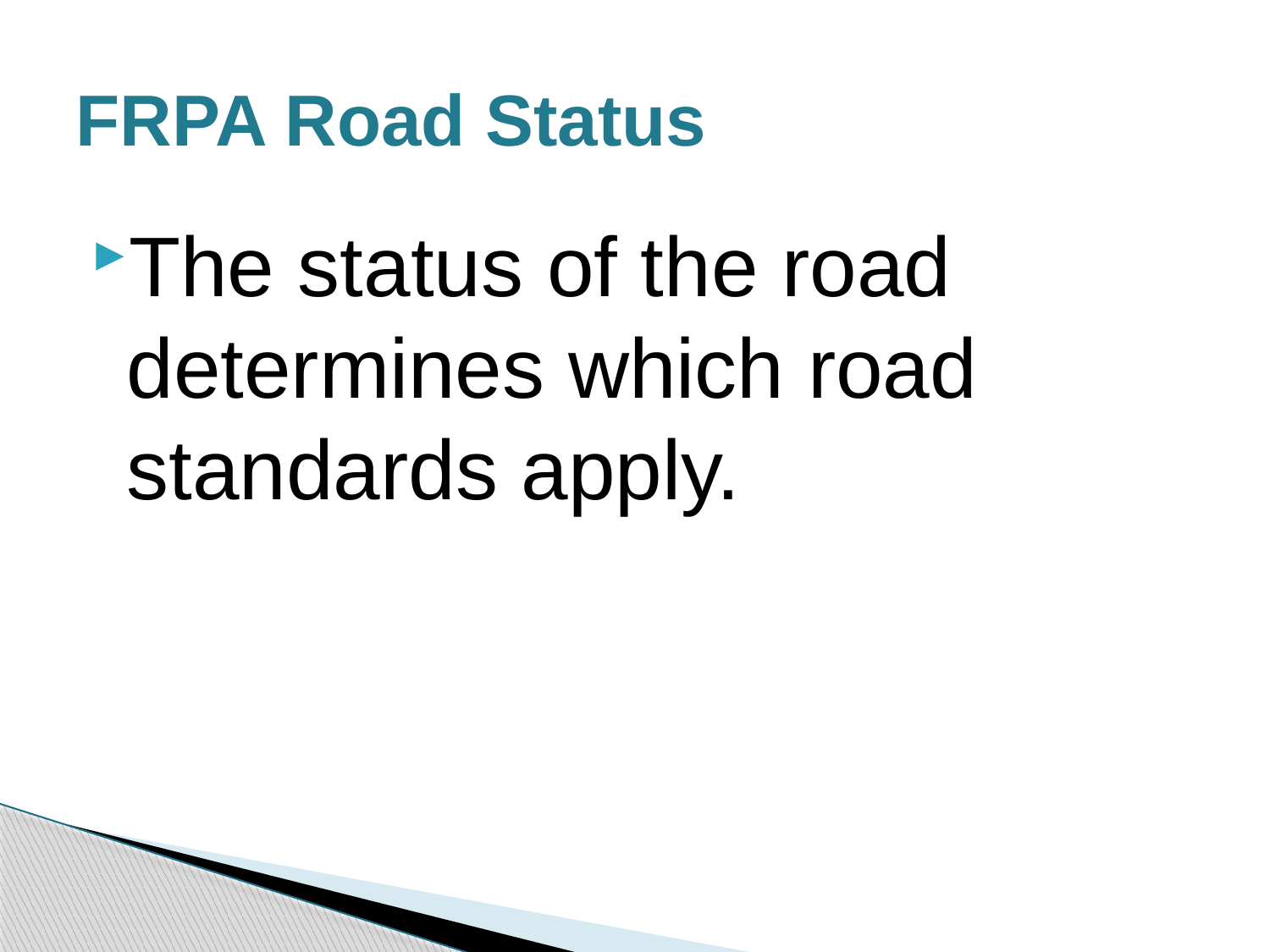

# FRPA Road Status
The status of the road determines which road standards apply.